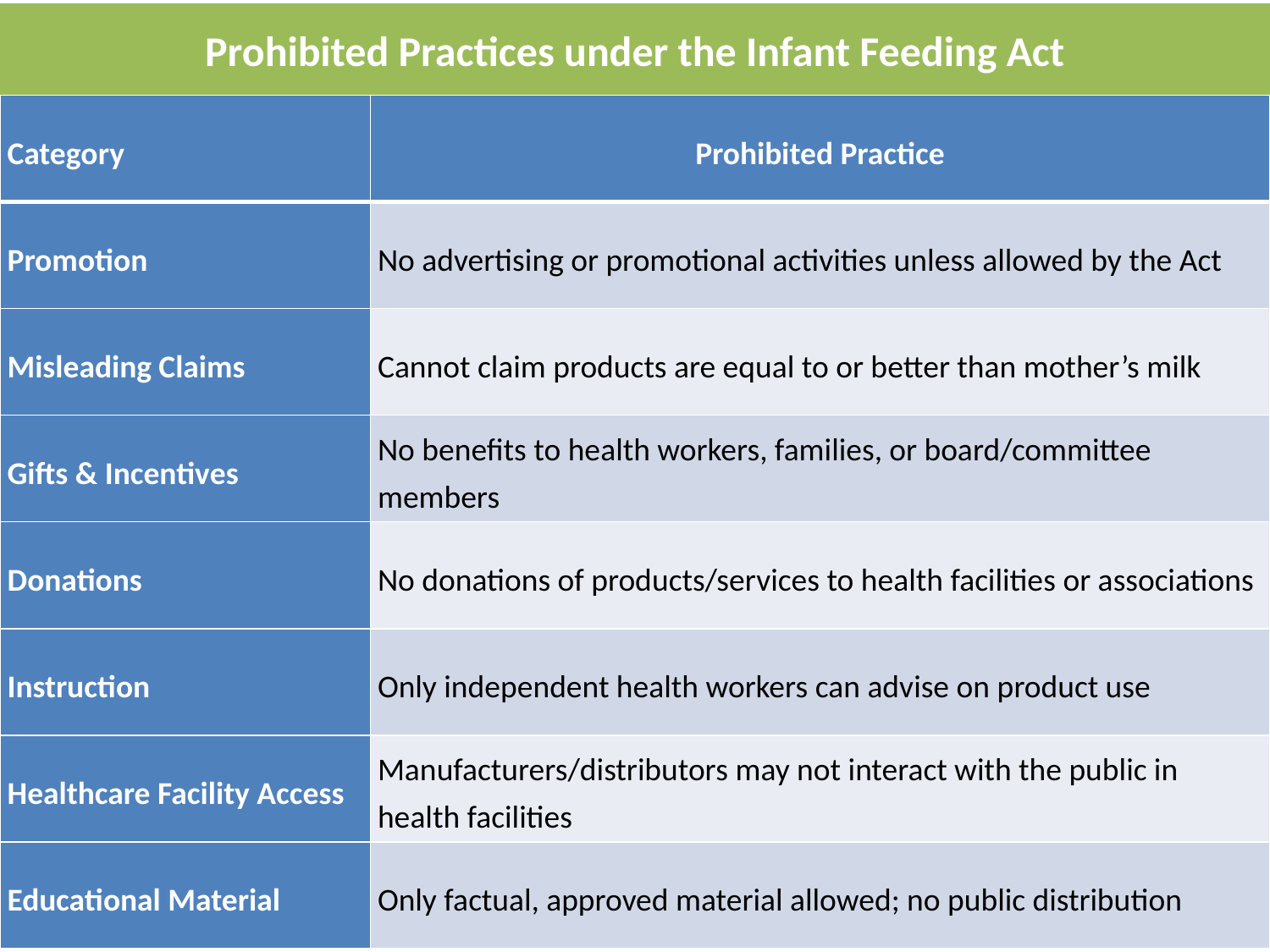

# Prohibited Practices under the Infant Feeding Act
| Category | Prohibited Practice |
| --- | --- |
| Promotion | No advertising or promotional activities unless allowed by the Act |
| Misleading Claims | Cannot claim products are equal to or better than mother’s milk |
| Gifts & Incentives | No benefits to health workers, families, or board/committee members |
| Donations | No donations of products/services to health facilities or associations |
| Instruction | Only independent health workers can advise on product use |
| Healthcare Facility Access | Manufacturers/distributors may not interact with the public in health facilities |
| Educational Material | Only factual, approved material allowed; no public distribution |